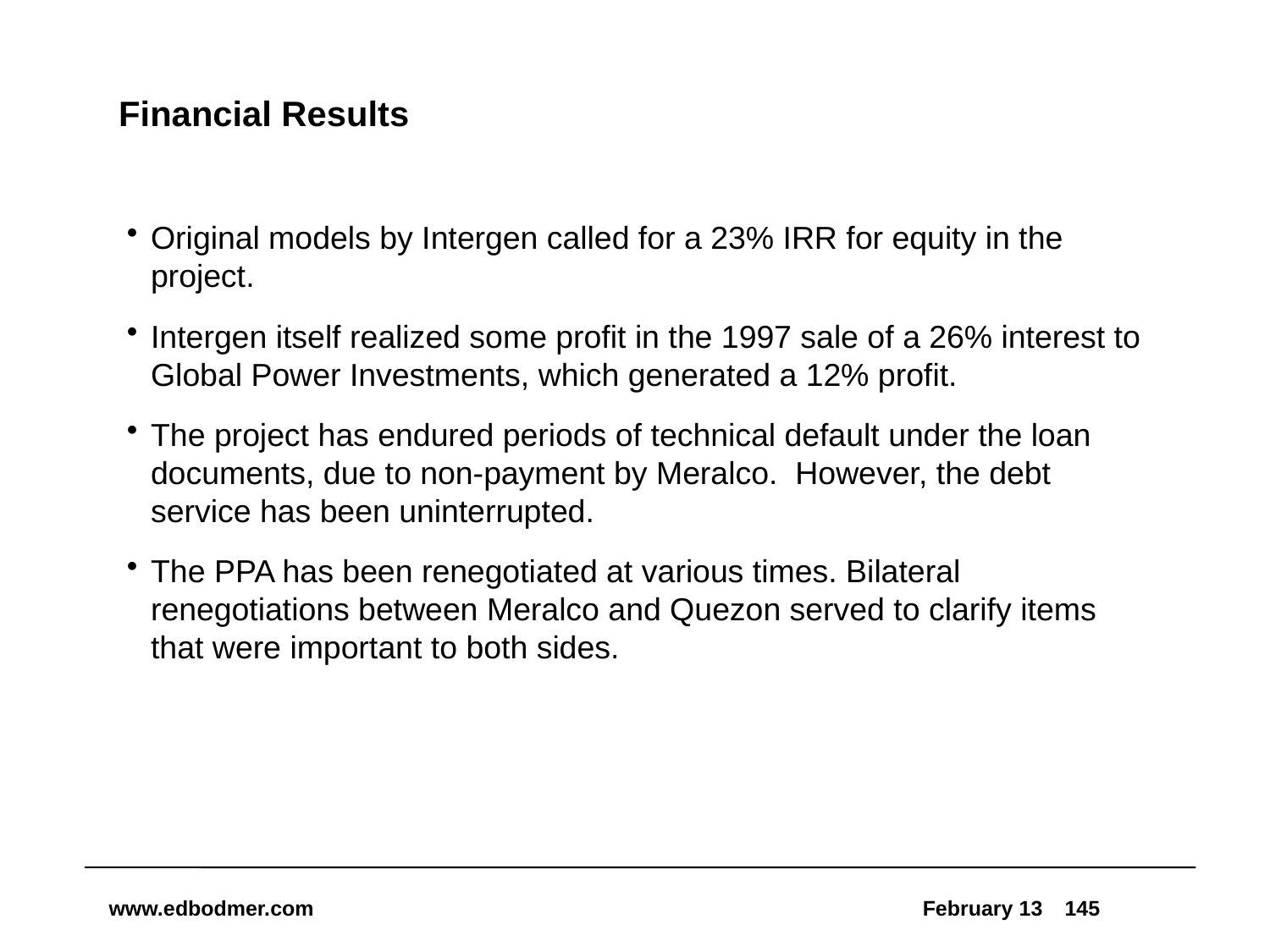

# Financial Results
Original models by Intergen called for a 23% IRR for equity in the project.
Intergen itself realized some profit in the 1997 sale of a 26% interest to Global Power Investments, which generated a 12% profit.
The project has endured periods of technical default under the loan documents, due to non-payment by Meralco.  However, the debt service has been uninterrupted.
The PPA has been renegotiated at various times. Bilateral renegotiations between Meralco and Quezon served to clarify items that were important to both sides.